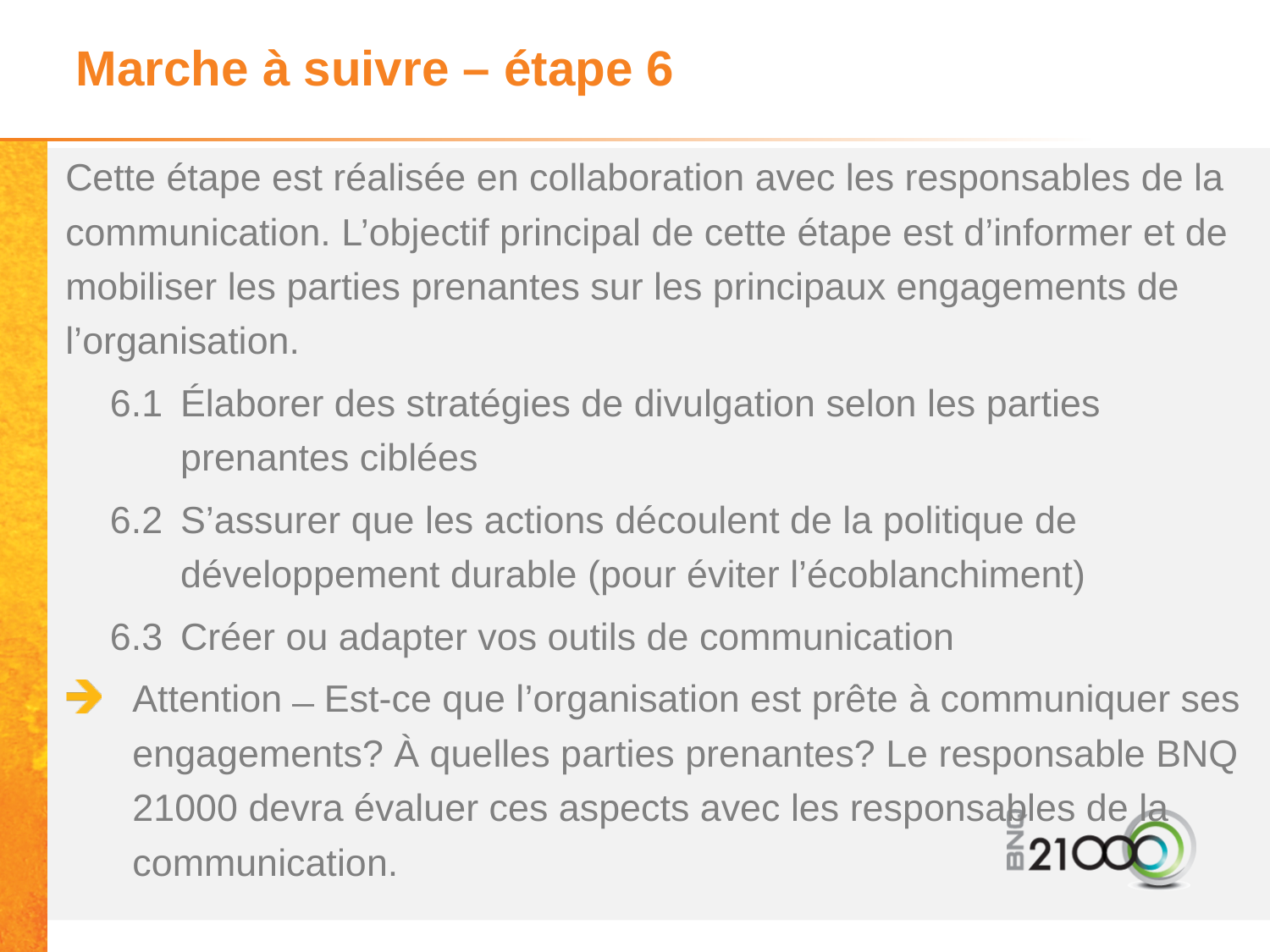

# Marche à suivre – étape 6
Cette étape est réalisée en collaboration avec les responsables de la communication. L’objectif principal de cette étape est d’informer et de mobiliser les parties prenantes sur les principaux engagements de l’organisation.
6.1	Élaborer des stratégies de divulgation selon les parties prenantes ciblées
6.2	S’assurer que les actions découlent de la politique de développement durable (pour éviter l’écoblanchiment)
6.3	Créer ou adapter vos outils de communication
Attention  ̶  Est-ce que l’organisation est prête à communiquer ses engagements? À quelles parties prenantes? Le responsable BNQ 21000 devra évaluer ces aspects avec les responsables de la communication.